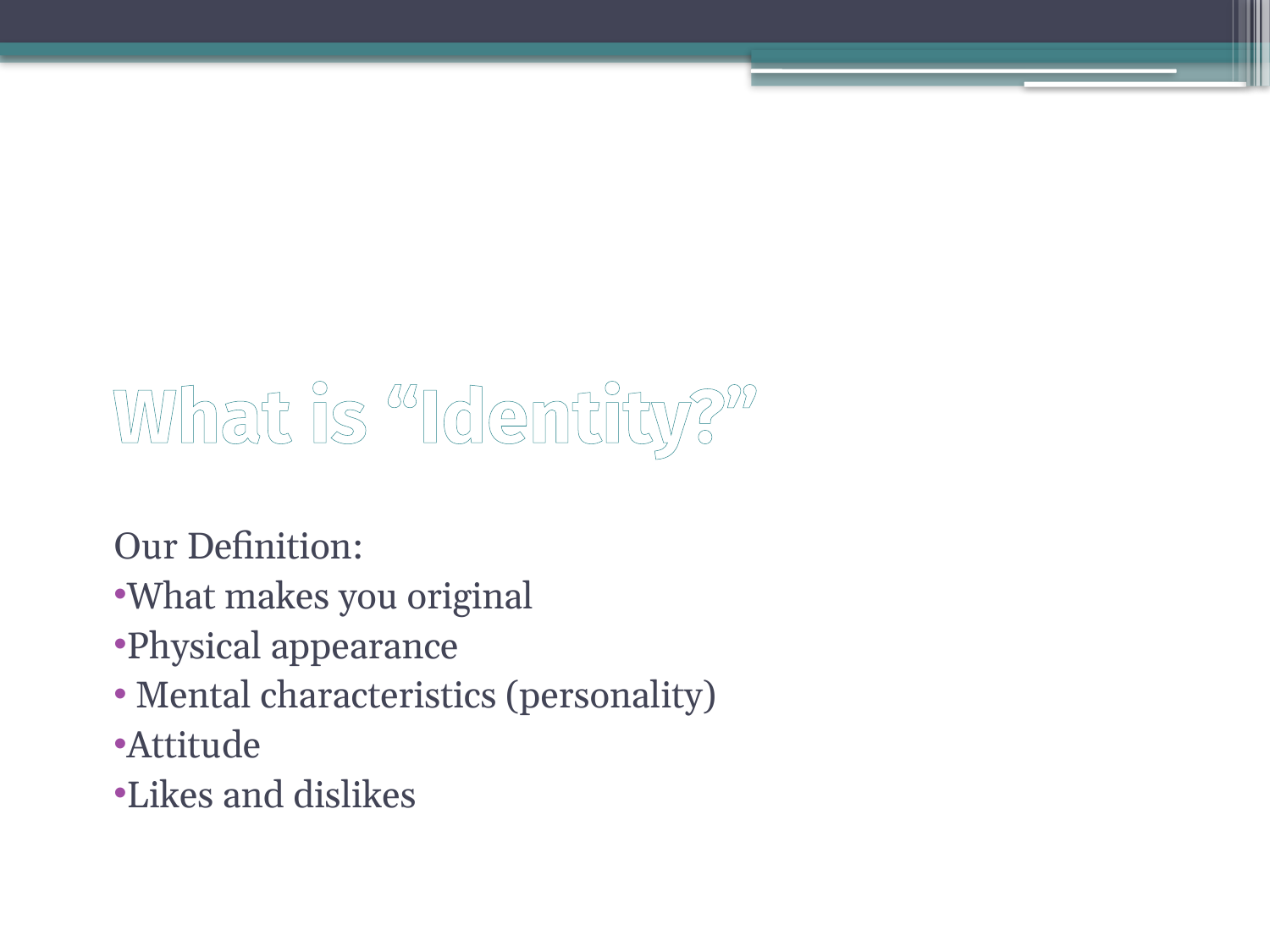

# What is “Identity?”

Our Definition:
What makes you original
Physical appearance
 Mental characteristics (personality)
Attitude
Likes and dislikes